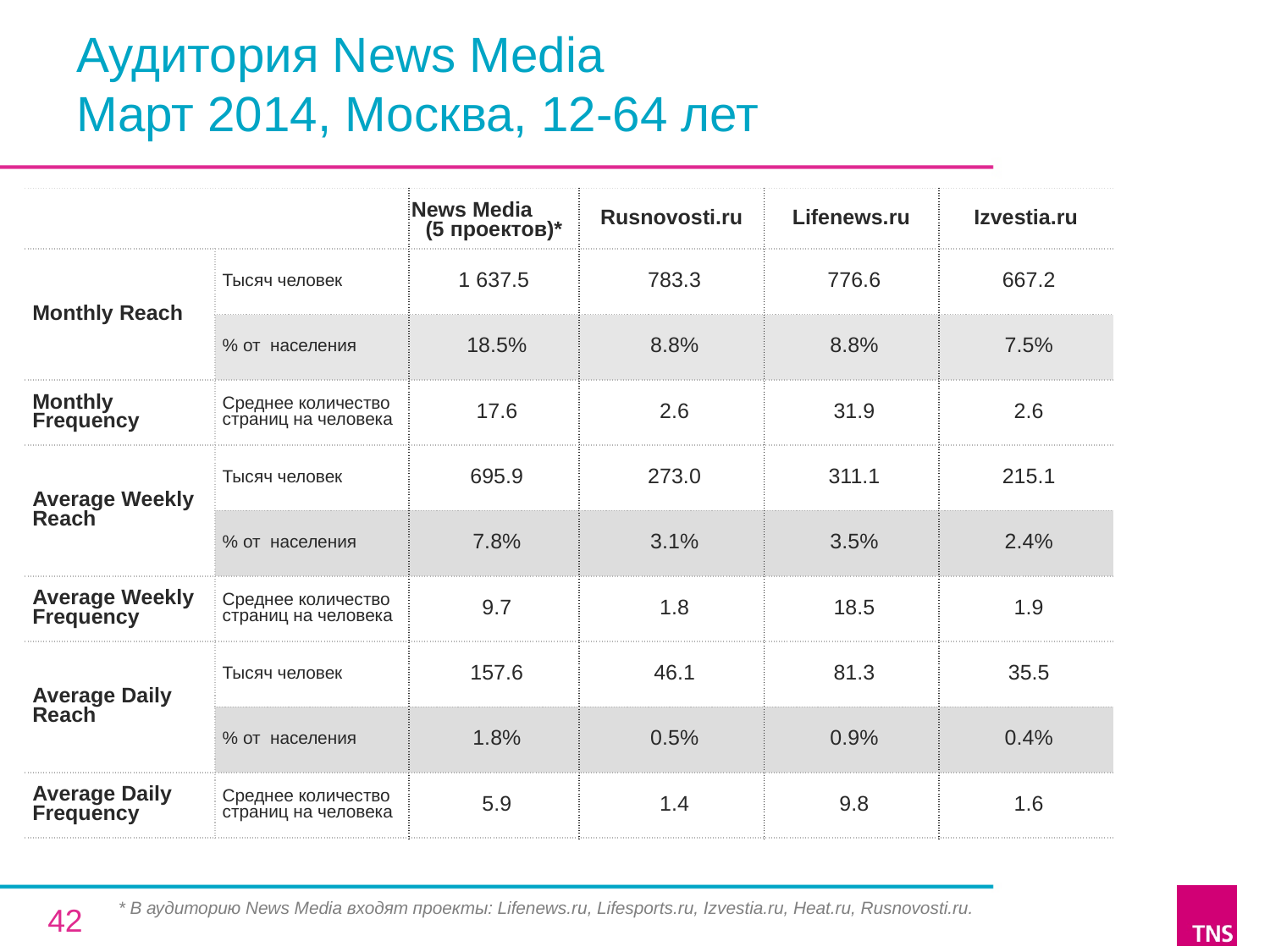

# Аудитория News Media Март 2014, Москва, 12-64 лет
|  |  | News Media (5 проектов)\* | Rusnovosti.ru | Lifenews.ru | Izvestia.ru |
| --- | --- | --- | --- | --- | --- |
| Monthly Reach | Тысяч человек | 1 637.5 | 783.3 | 776.6 | 667.2 |
|  | % от населения | 18.5% | 8.8% | 8.8% | 7.5% |
| Monthly Frequency | Среднее количество страниц на человека | 17.6 | 2.6 | 31.9 | 2.6 |
| Average Weekly Reach | Тысяч человек | 695.9 | 273.0 | 311.1 | 215.1 |
|  | % от населения | 7.8% | 3.1% | 3.5% | 2.4% |
| Average Weekly Frequency | Среднее количество страниц на человека | 9.7 | 1.8 | 18.5 | 1.9 |
| Average Daily Reach | Тысяч человек | 157.6 | 46.1 | 81.3 | 35.5 |
|  | % от населения | 1.8% | 0.5% | 0.9% | 0.4% |
| Average Daily Frequency | Среднее количество страниц на человека | 5.9 | 1.4 | 9.8 | 1.6 |
* В аудиторию News Media входят проекты: Lifenews.ru, Lifesports.ru, Izvestia.ru, Heat.ru, Rusnovosti.ru.
42